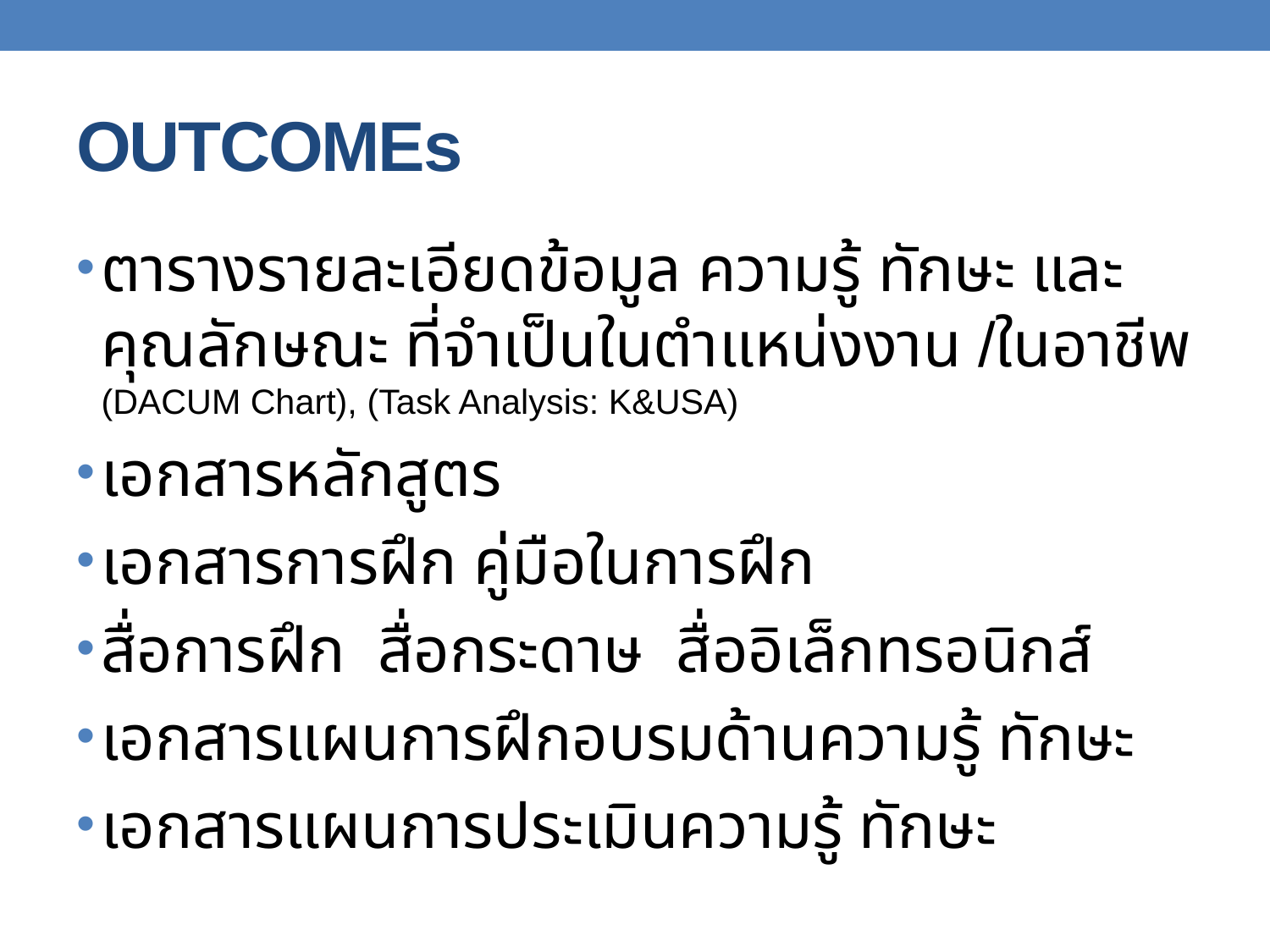

# OUTCOMEs
ตารางรายละเอียดข้อมูล ความรู้ ทักษะ และคุณลักษณะ ที่จำเป็นในตำแหน่งงาน /ในอาชีพ (DACUM Chart), (Task Analysis: K&USA)
เอกสารหลักสูตร
เอกสารการฝึก คู่มือในการฝึก
สื่อการฝึก  สื่อกระดาษ  สื่ออิเล็กทรอนิกส์
เอกสารแผนการฝึกอบรมด้านความรู้ ทักษะ
เอกสารแผนการประเมินความรู้ ทักษะ